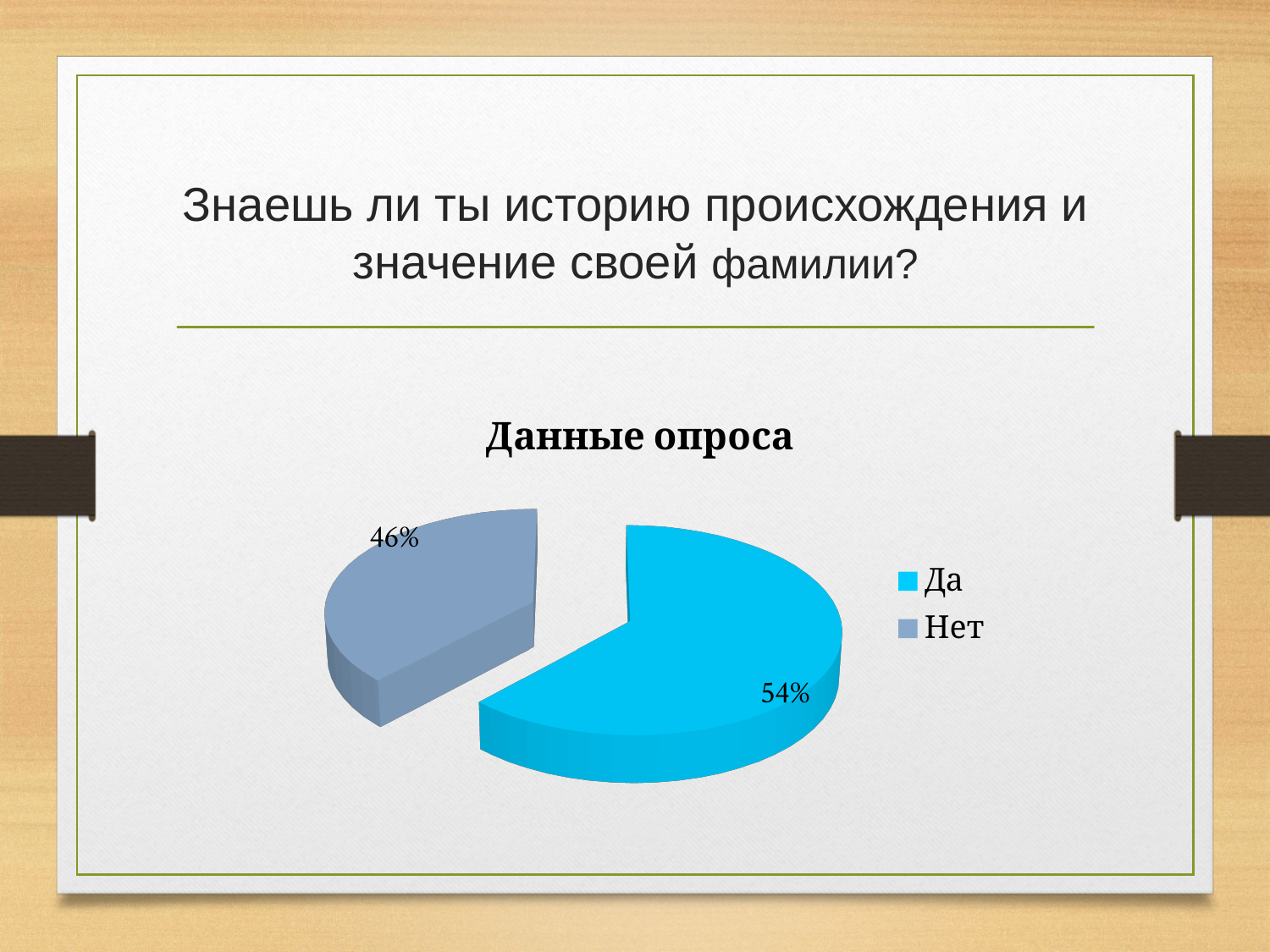

# Знаешь ли ты историю происхождения и значение своей фамилии?

[unsupported chart]